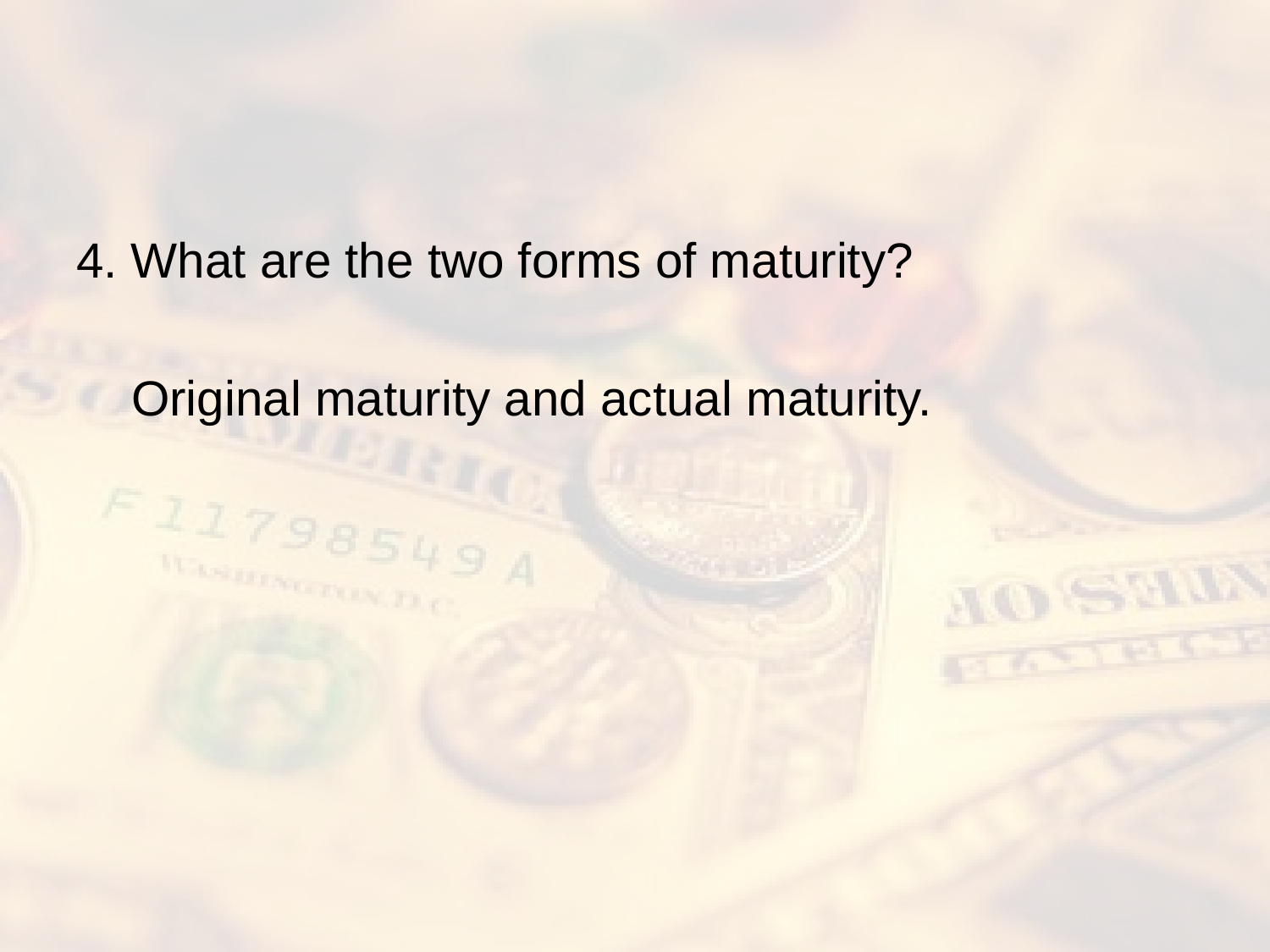

#
4. What are the two forms of maturity?

    Original maturity and actual maturity.